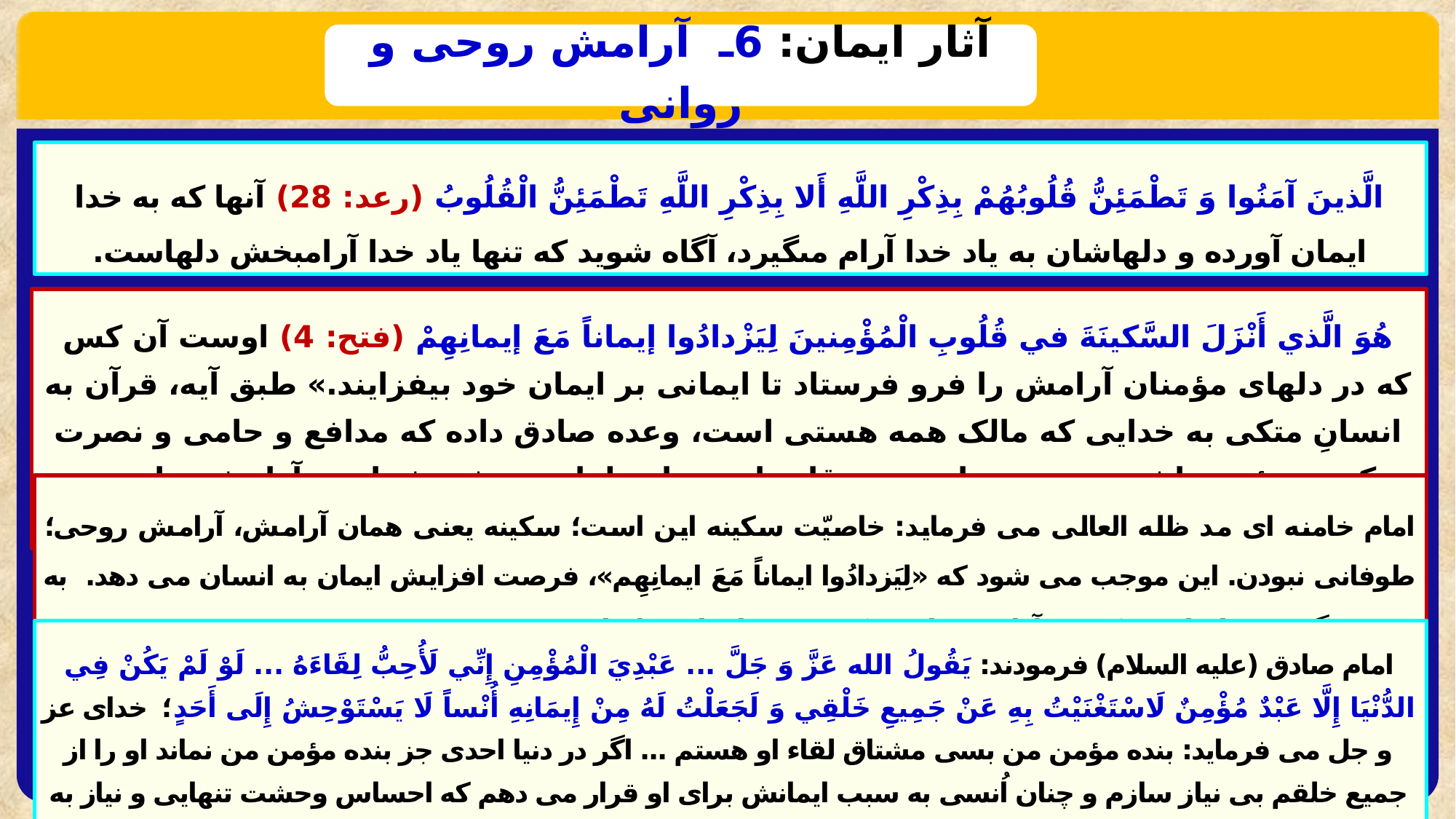

آثار ایمان: 6ـ  آرامش روحی و روانی

الَّذينَ آمَنُوا وَ تَطْمَئِنُّ قُلُوبُهُمْ بِذِكْرِ اللَّهِ‏ أَلا بِذِكْرِ اللَّهِ‏ تَطْمَئِنُّ الْقُلُوبُ (رعد: 28) آنها كه به خدا ايمان آورده و دلهاشان به ياد خدا آرام مى‏گيرد، آگاه شويد كه تنها ياد خدا آرام‏بخش دلهاست.
هُوَ الَّذي أَنْزَلَ السَّكينَةَ في‏ قُلُوبِ الْمُؤْمِنينَ لِيَزْدادُوا إيماناً مَعَ إيمانِهِمْ (فتح: 4) اوست آن كس كه در دلهاى مؤمنان آرامش را فرو فرستاد تا ايمانى بر ايمان خود بيفزايند.» طبق آیه، قرآن به انسانِ متکی به خدایی که مالک همه هستی است، وعده صادق داده که مدافع و حامی و نصرت کننده مؤمن باشد، و بر همه امور هم قادر است، اضطراب و تشویش او به آرامش و امنیت روحی تبدیل می شود.
امام خامنه ای مد ظله العالی می فرماید: خاصیّت سکینه این است؛ سکینه یعنی همان آرامش، آرامش روحی؛ طوفانی نبودن. این موجب می شود که «لِیَزدادُوا ایماناً مَعَ ایمانِهِم»، فرصت افزایش ایمان به انسان می دهد.  به تعبیر دیگر ثمره ایمان، سکینه و آرامشی است که موجب افزایش ایمان می شود.
امام صادق (علیه السلام) فرمودند: يَقُولُ الله عَزَّ وَ جَلَّ ... عَبْدِيَ الْمُؤْمِنِ إِنِّي لَأُحِبُّ لِقَاءَهُ ... لَوْ لَمْ يَكُنْ فِي الدُّنْيَا إِلَّا عَبْدٌ مُؤْمِنٌ لَاسْتَغْنَيْتُ بِهِ عَنْ جَمِيعِ خَلْقِي وَ لَجَعَلْتُ لَهُ مِنْ إِيمَانِهِ أُنْساً لَا يَسْتَوْحِشُ إِلَى أَحَدٍ؛  خدای عز و جل می فرماید: بنده مؤمن من بسی مشتاق لقاء او هستم ... اگر در دنیا احدی جز بنده مؤمن من نماند او را از جمیع خلقم بی نیاز سازم و چنان اُنسی به سبب ایمانش برای او قرار می دهم که احساس وحشت تنهایی و نیاز به احدی را نداشته باشد.